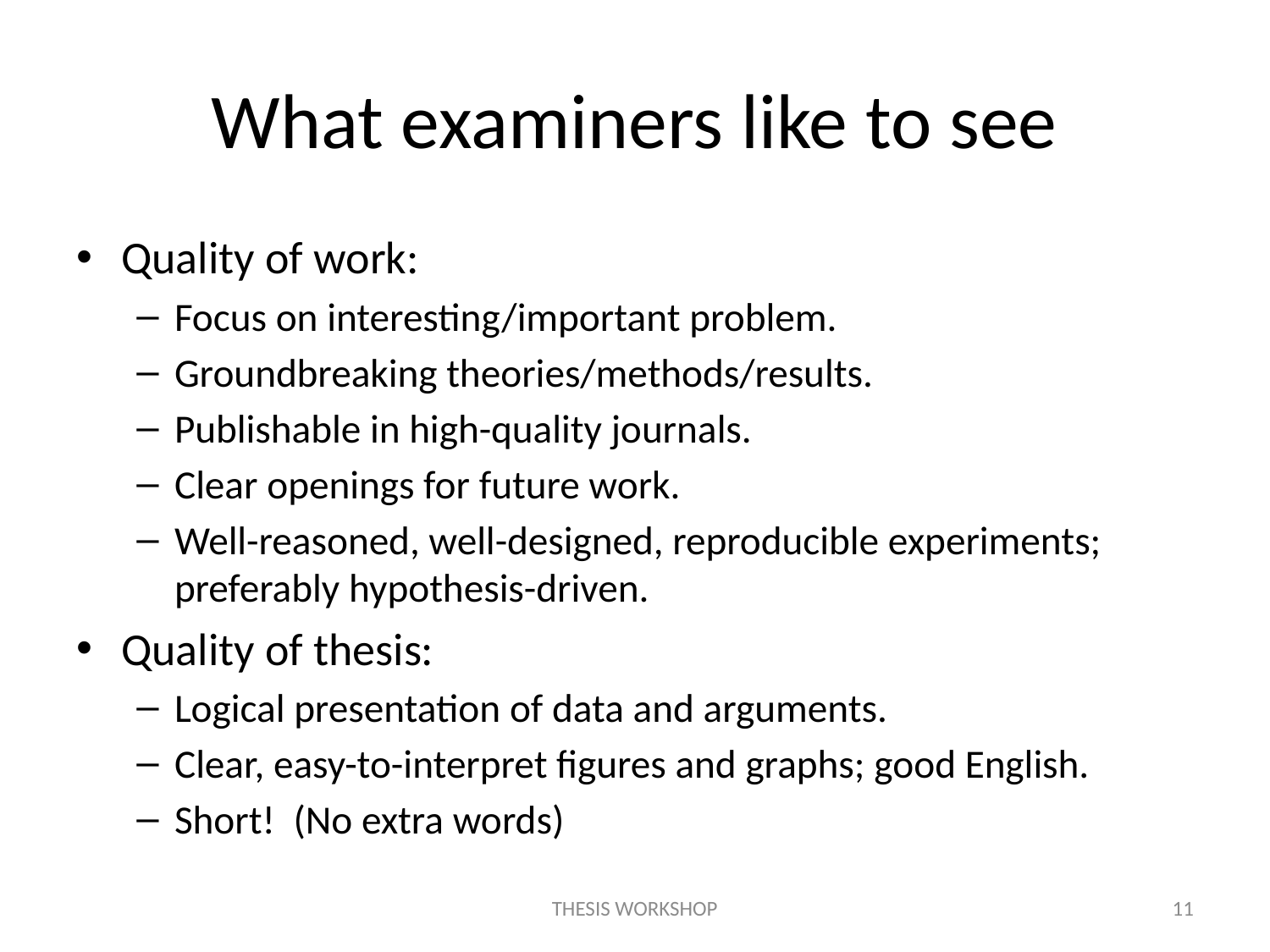

# What examiners like to see
Quality of work:
Focus on interesting/important problem.
Groundbreaking theories/methods/results.
Publishable in high-quality journals.
Clear openings for future work.
Well-reasoned, well-designed, reproducible experiments; preferably hypothesis-driven.
Quality of thesis:
Logical presentation of data and arguments.
Clear, easy-to-interpret figures and graphs; good English.
Short!  (No extra words)

THESIS WORKSHOP
11